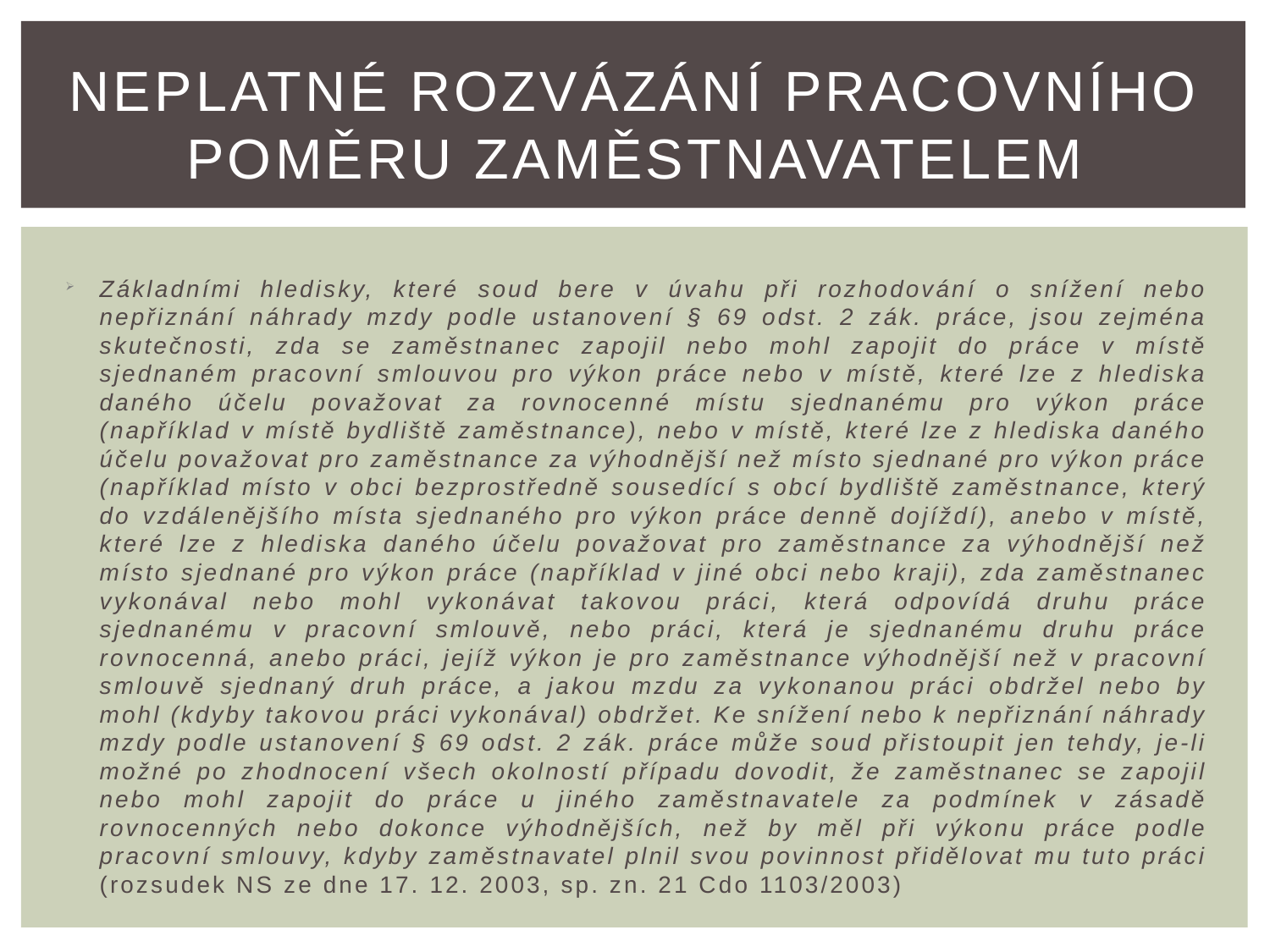

# Neplatné rozvázání pracovního poměru Zaměstnavatelem

Základními hledisky, které soud bere v úvahu při rozhodování o snížení nebo nepřiznání náhrady mzdy podle ustanovení § 69 odst. 2 zák. práce, jsou zejména skutečnosti, zda se zaměstnanec zapojil nebo mohl zapojit do práce v místě sjednaném pracovní smlouvou pro výkon práce nebo v místě, které lze z hlediska daného účelu považovat za rovnocenné místu sjednanému pro výkon práce (například v místě bydliště zaměstnance), nebo v místě, které lze z hlediska daného účelu považovat pro zaměstnance za výhodnější než místo sjednané pro výkon práce (například místo v obci bezprostředně sousedící s obcí bydliště zaměstnance, který do vzdálenějšího místa sjednaného pro výkon práce denně dojíždí), anebo v místě, které lze z hlediska daného účelu považovat pro zaměstnance za výhodnější než místo sjednané pro výkon práce (například v jiné obci nebo kraji), zda zaměstnanec vykonával nebo mohl vykonávat takovou práci, která odpovídá druhu práce sjednanému v pracovní smlouvě, nebo práci, která je sjednanému druhu práce rovnocenná, anebo práci, jejíž výkon je pro zaměstnance výhodnější než v pracovní smlouvě sjednaný druh práce, a jakou mzdu za vykonanou práci obdržel nebo by mohl (kdyby takovou práci vykonával) obdržet. Ke snížení nebo k nepřiznání náhrady mzdy podle ustanovení § 69 odst. 2 zák. práce může soud přistoupit jen tehdy, je-li možné po zhodnocení všech okolností případu dovodit, že zaměstnanec se zapojil nebo mohl zapojit do práce u jiného zaměstnavatele za podmínek v zásadě rovnocenných nebo dokonce výhodnějších, než by měl při výkonu práce podle pracovní smlouvy, kdyby zaměstnavatel plnil svou povinnost přidělovat mu tuto práci (rozsudek NS ze dne 17. 12. 2003, sp. zn. 21 Cdo 1103/2003)